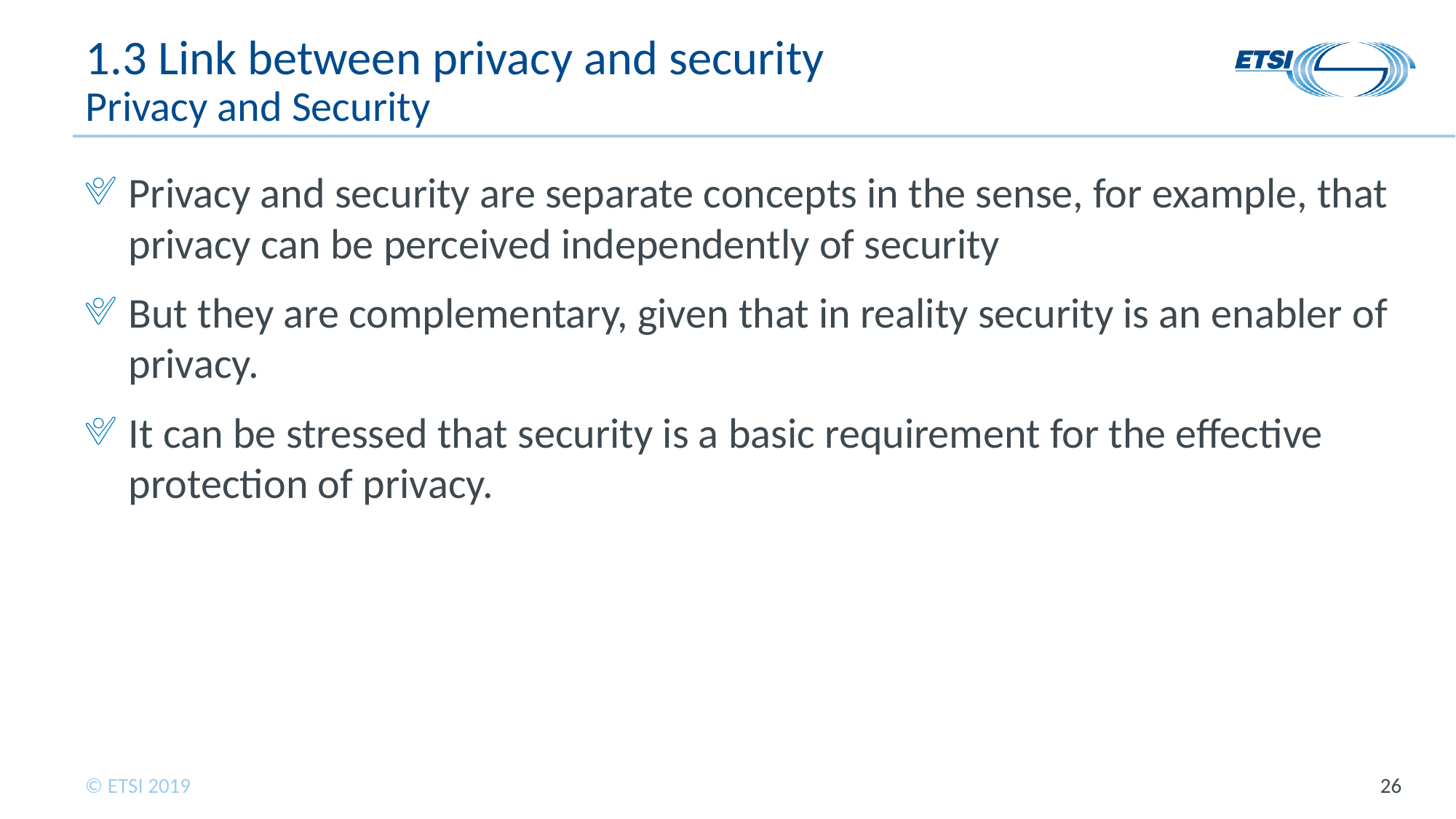

# 1.3 Link between privacy and security Privacy and Security
Privacy and security are separate concepts in the sense, for example, that  privacy can be perceived independently of security
But they are complementary, given that in reality security is an enabler of privacy.
It can be stressed that security is a basic requirement for the effective protection of privacy.